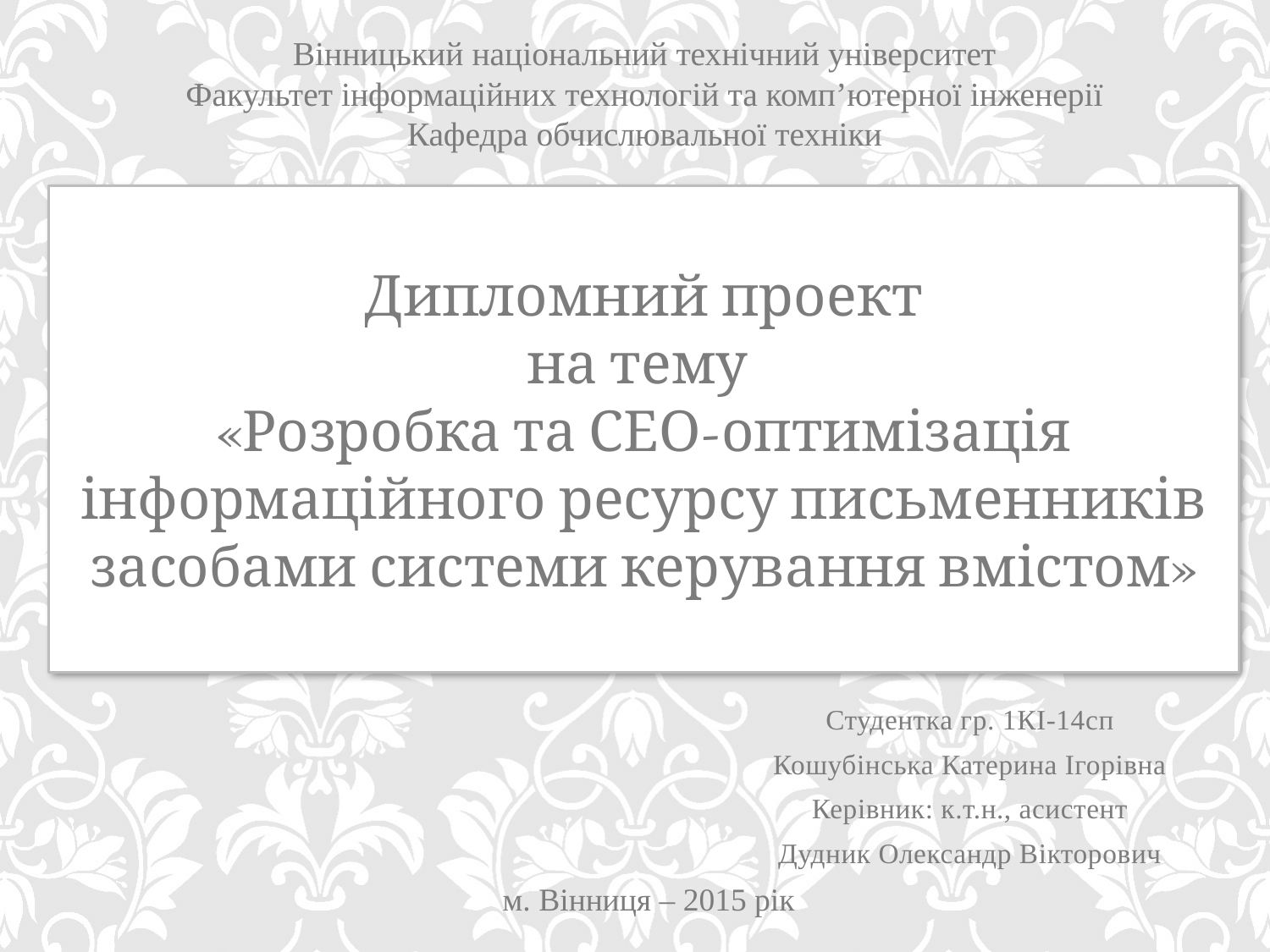

Вінницький національний технічний університет
Факультет інформаційних технологій та комп’ютерної інженерії
Кафедра обчислювальної техніки

Дипломний проект
на тему
«Розробка та СЕО-оптимізація інформаційного ресурсу письменників засобами системи керування вмістом»

Студентка гр. 1КІ-14сп
Кошубінська Катерина Ігорівна
Керівник: к.т.н., асистент
Дудник Олександр Вікторович
м. Вінниця – 2015 рік